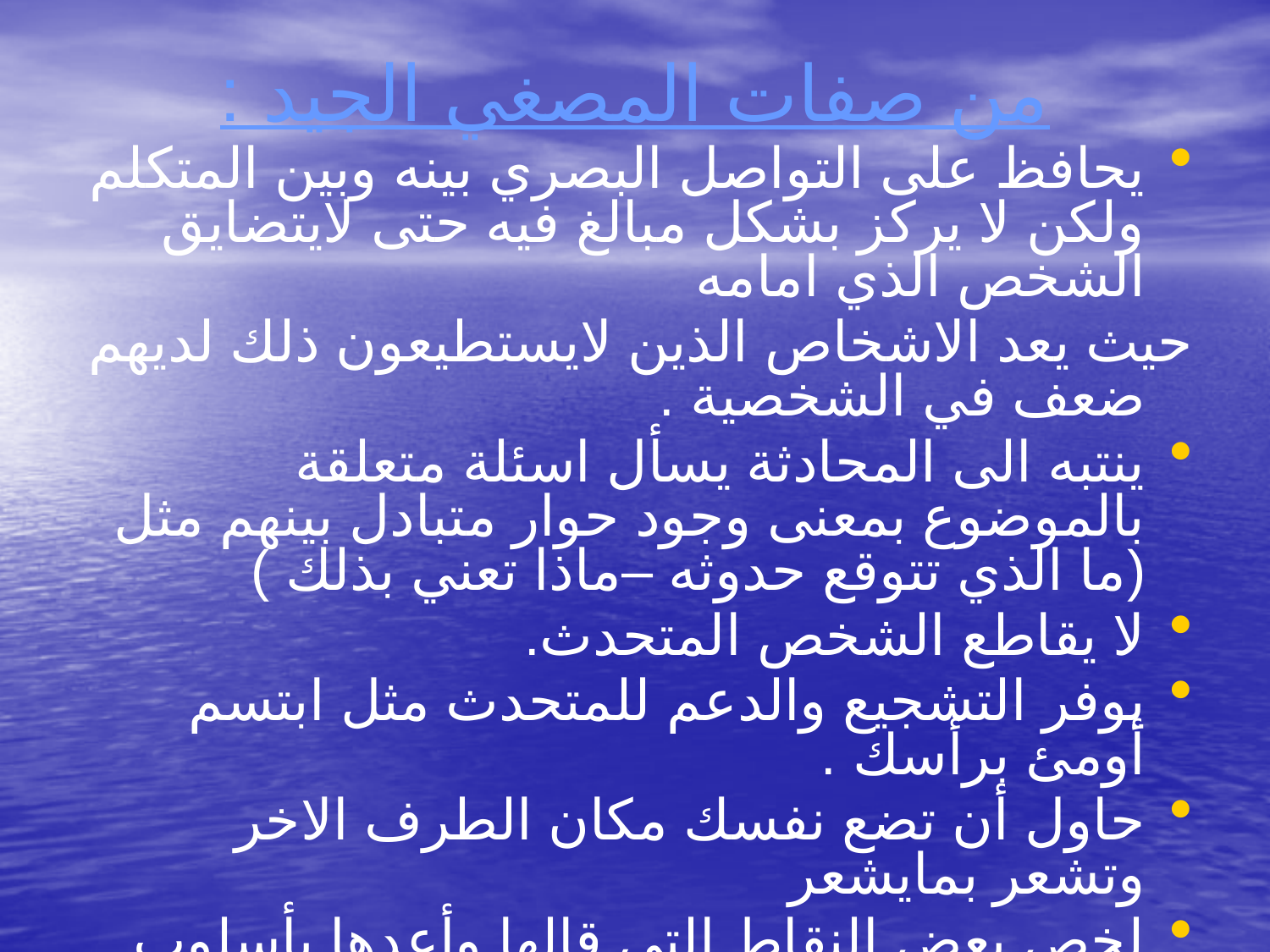

# من صفات المصغي الجيد :
يحافظ على التواصل البصري بينه وبين المتكلم ولكن لا يركز بشكل مبالغ فيه حتى لايتضايق الشخص الذي امامه
حيث يعد الاشخاص الذين لايستطيعون ذلك لديهم ضعف في الشخصية .
ينتبه الى المحادثة يسأل اسئلة متعلقة بالموضوع بمعنى وجود حوار متبادل بينهم مثل (ما الذي تتوقع حدوثه –ماذا تعني بذلك )
لا يقاطع الشخص المتحدث.
يوفر التشجيع والدعم للمتحدث مثل ابتسم أومئ برأسك .
حاول أن تضع نفسك مكان الطرف الاخر وتشعر بمايشعر
لخص بعض النقاط التي قالها وأعدها بأسلوب أخر حتى تبين أنك منصت لما قاله الطرف الاخر